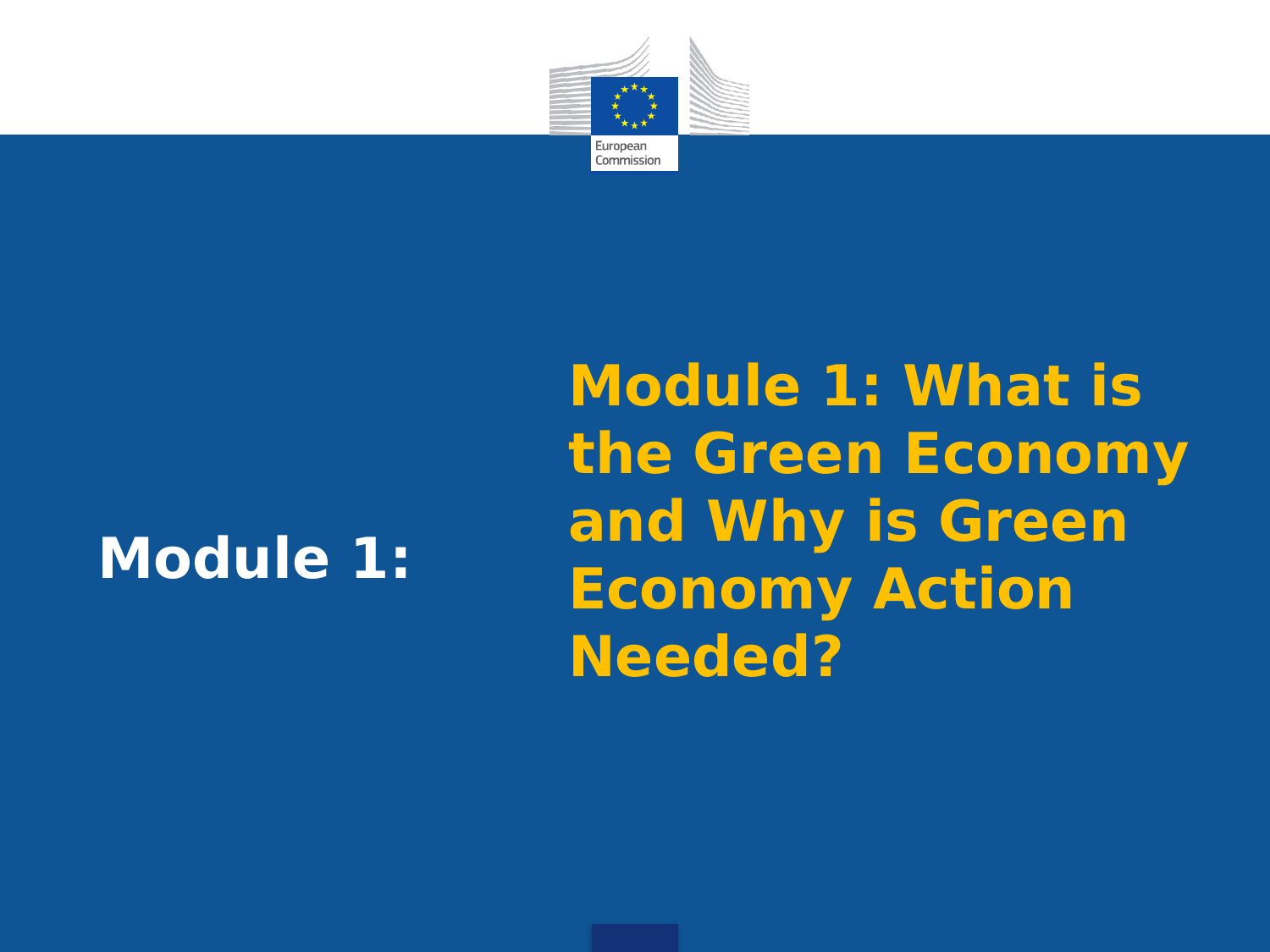

# Module 1: What is the Green Economy and Why is Green Economy Action Needed?
Module 1: